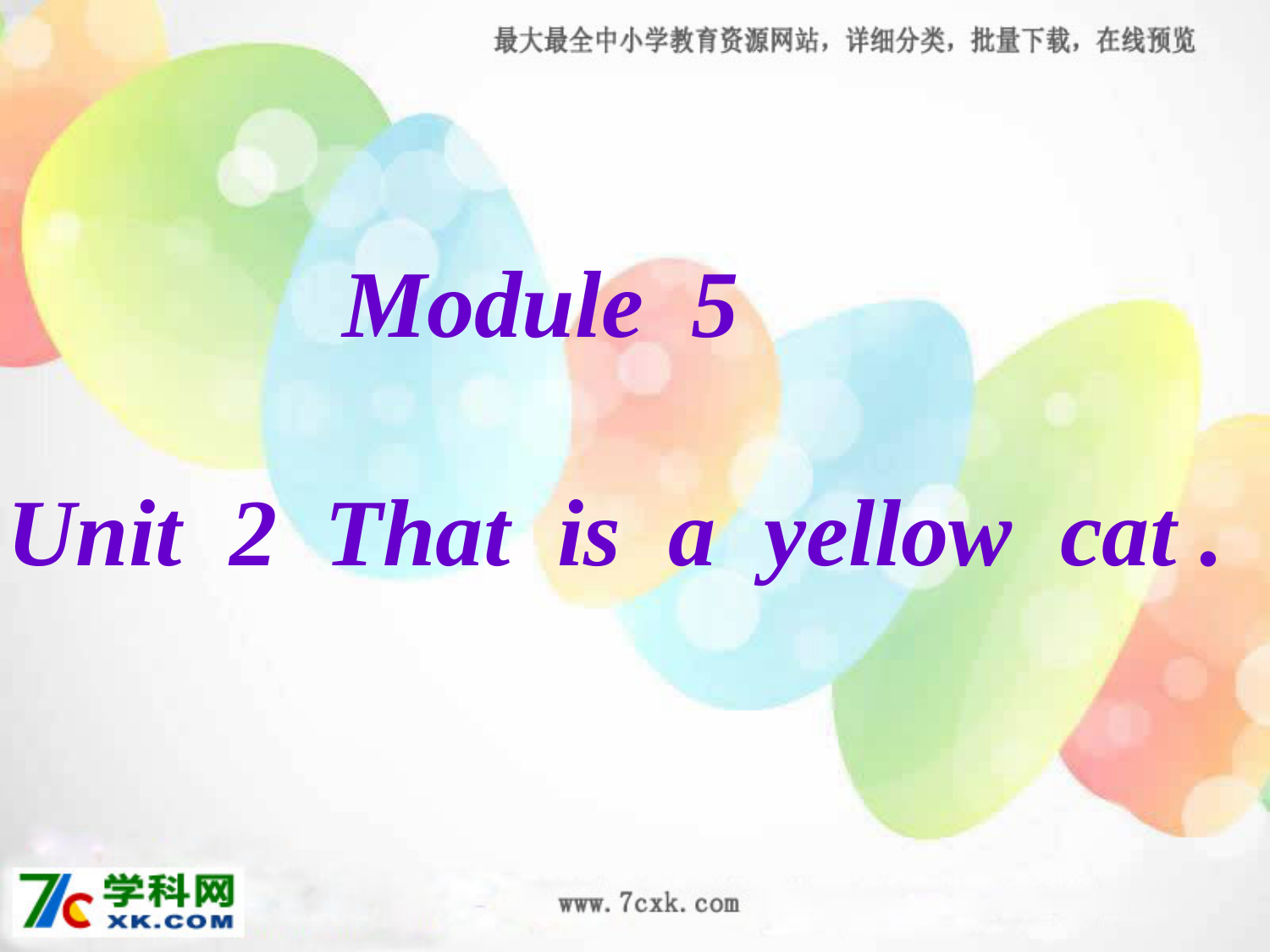

Module  5

Unit  2  That  is  a  yellow  cat .